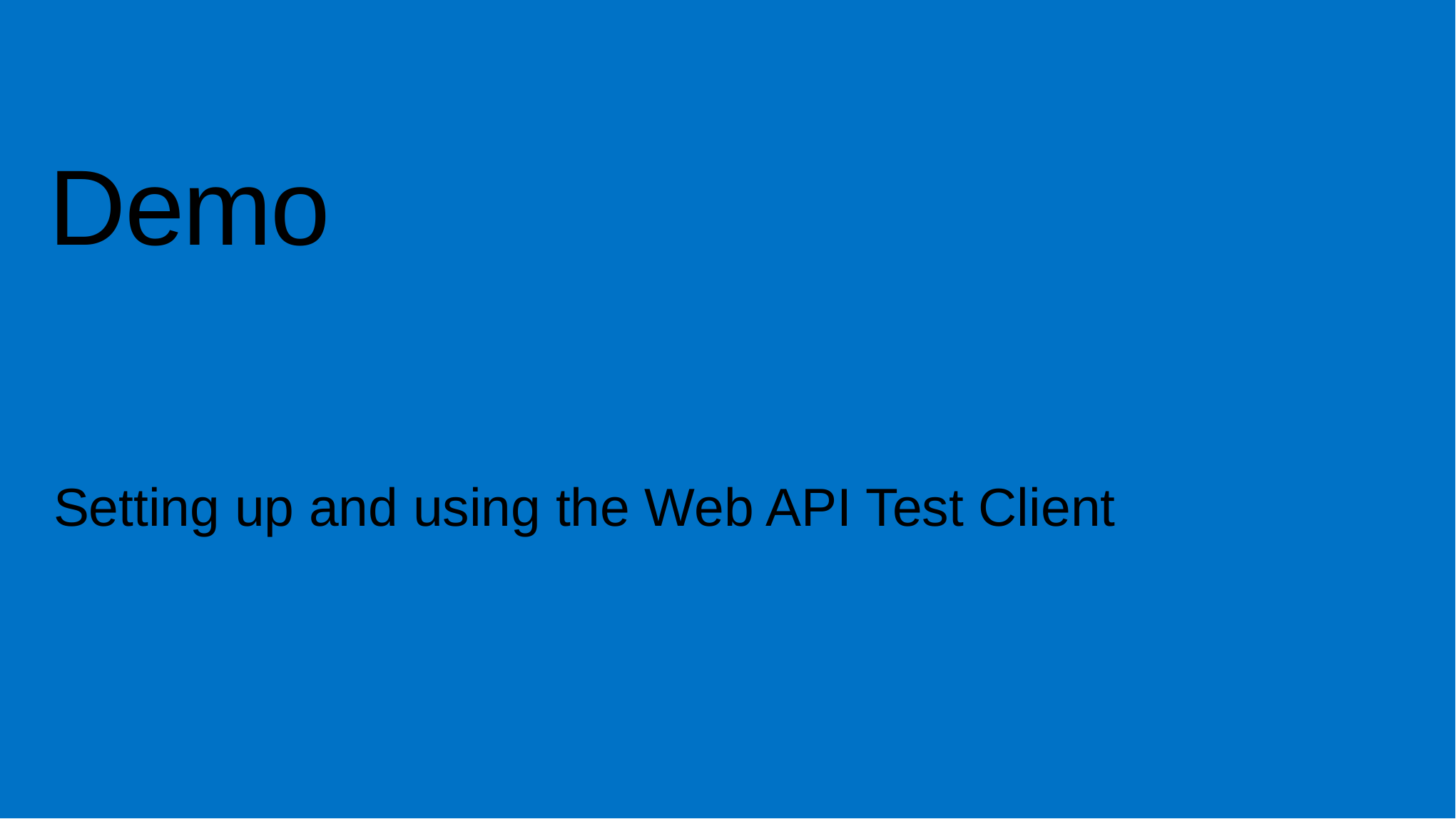

# Demo
Setting up and using the Web API Test Client